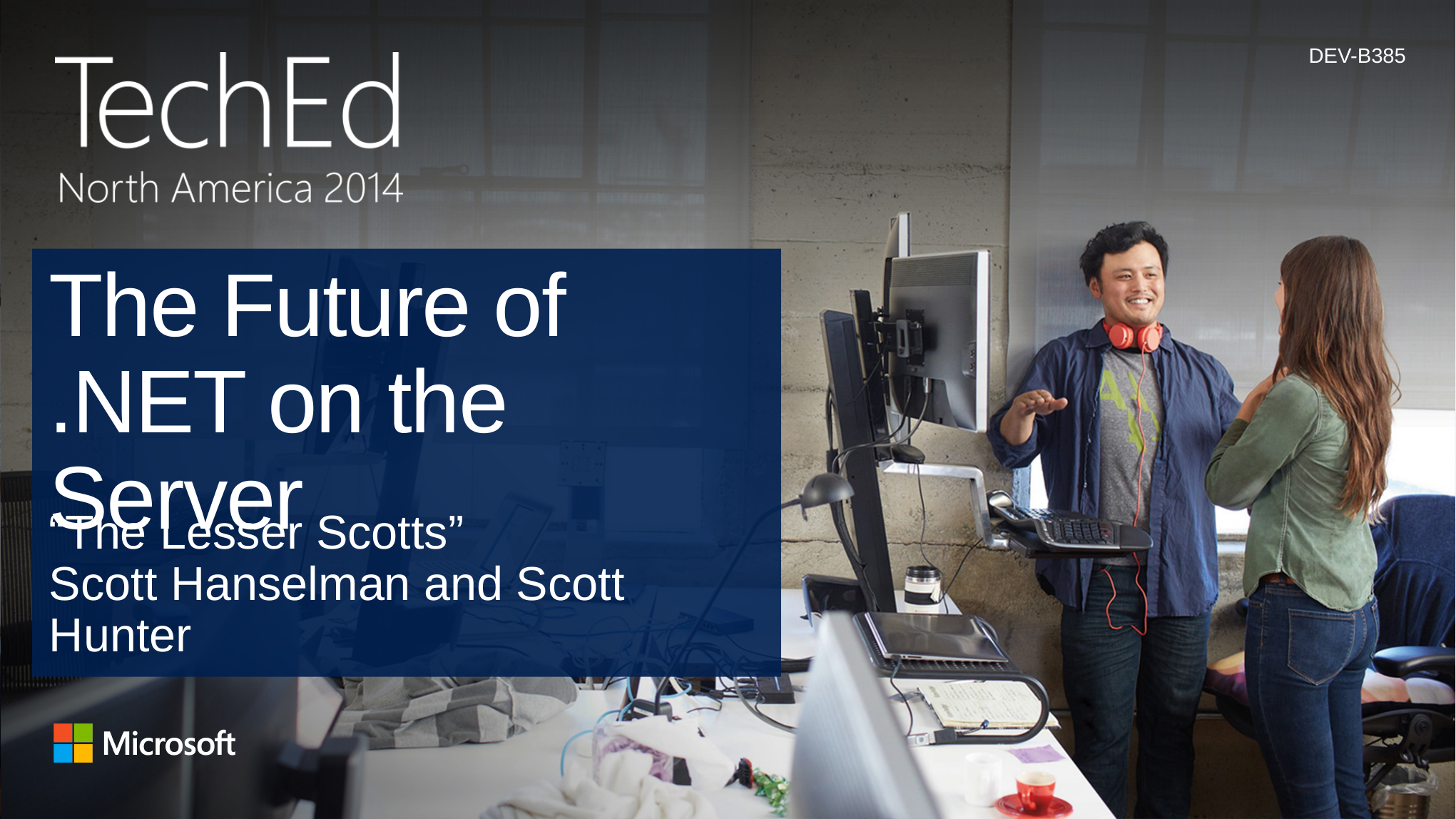

DEV-B385
# The Future of .NET on the Server
“The Lesser Scotts”
Scott Hanselman and Scott Hunter